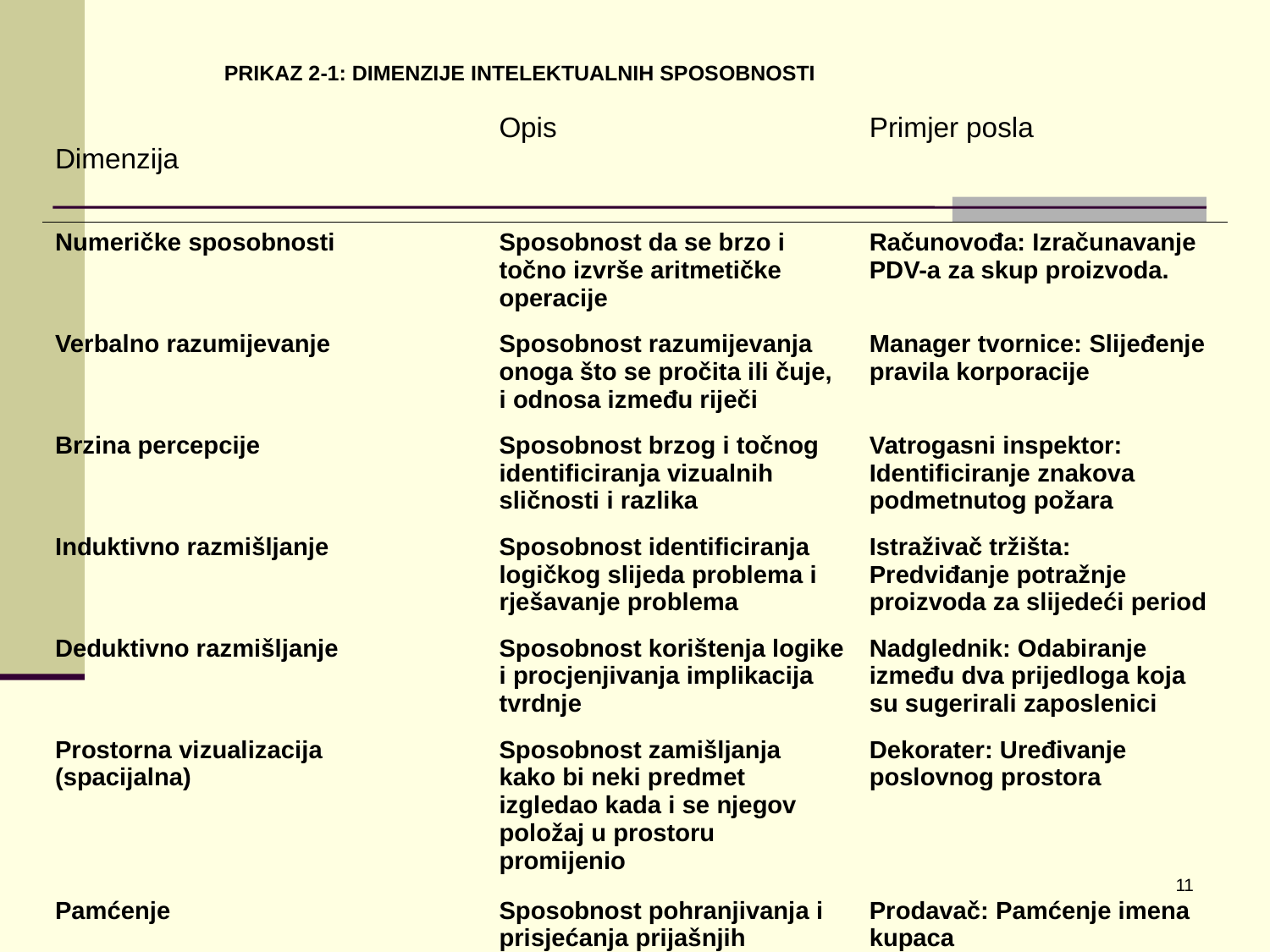

PRIKAZ 2-1: DIMENZIJE INTELEKTUALNIH SPOSOBNOSTI
| Dimenzija | Opis | Primjer posla |
| --- | --- | --- |
| Numeričke sposobnosti | Sposobnost da se brzo i točno izvrše aritmetičke operacije | Računovođa: Izračunavanje PDV-a za skup proizvoda. |
| Verbalno razumijevanje | Sposobnost razumijevanja onoga što se pročita ili čuje, i odnosa između riječi | Manager tvornice: Slijeđenje pravila korporacije |
| Brzina percepcije | Sposobnost brzog i točnog identificiranja vizualnih sličnosti i razlika | Vatrogasni inspektor: Identificiranje znakova podmetnutog požara |
| Induktivno razmišljanje | Sposobnost identificiranja logičkog slijeda problema i rješavanje problema | Istraživač tržišta: Predviđanje potražnje proizvoda za slijedeći period |
| Deduktivno razmišljanje | Sposobnost korištenja logike i procjenjivanja implikacija tvrdnje | Nadglednik: Odabiranje između dva prijedloga koja su sugerirali zaposlenici |
| Prostorna vizualizacija (spacijalna) | Sposobnost zamišljanja kako bi neki predmet izgledao kada i se njegov položaj u prostoru promijenio | Dekorater: Uređivanje poslovnog prostora |
| Pamćenje | Sposobnost pohranjivanja i prisjećanja prijašnjih iskustava | Prodavač: Pamćenje imena kupaca |
11